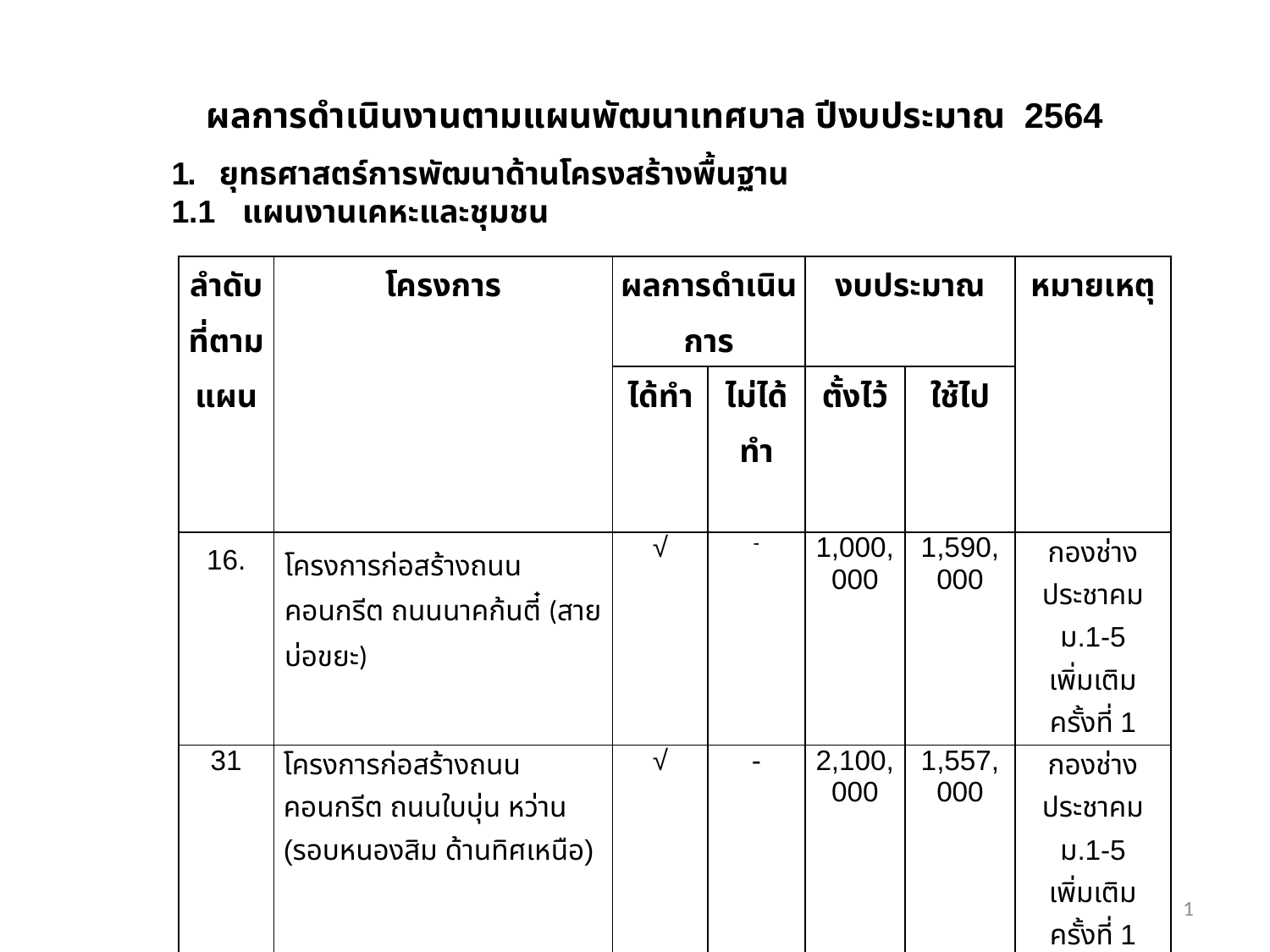

ผลการดำเนินงานตามแผนพัฒนาเทศบาล ปีงบประมาณ  2564

ยุทธศาสตร์การพัฒนาด้านโครงสร้างพื้นฐาน
1.1   แผนงานเคหะและชุมชน
| ลำดับที่ตามแผน | โครงการ | ผลการดำเนินการ |  | งบประมาณ |  | หมายเหตุ |
| --- | --- | --- | --- | --- | --- | --- |
|  |  | ได้ทำ | ไม่ได้ทำ | ตั้งไว้ | ใช้ไป |  |
| 16. | โครงการก่อสร้างถนนคอนกรีต ถนนนาคก้นตี๋ (สายบ่อขยะ) | √ | - | 1,000,000 | 1,590,000 | กองช่าง ประชาคม ม.1-5 เพิ่มเติม ครั้งที่ 1 |
| 31 | โครงการก่อสร้างถนนคอนกรีต ถนนใบบุ่น หว่าน (รอบหนองสิม ด้านทิศเหนือ) | √ | - | 2,100,000 | 1,557,000 | กองช่าง ประชาคม ม.1-5 เพิ่มเติม ครั้งที่ 1 |
| 38. | โครงการก่อสร้างถนนคอนกรีตเสริมเหล็ก ถนนกระบวยหัวขวาง (สายบ้านโพน-นาบอน) | √ | - | 1,550,000 | 810,000 498,000= 1,308,000 | กองช่าง ประชาคม ม.1-5 เพิ่มเติม ครั้งที่ 2 งบประมาณปี 64 |
1